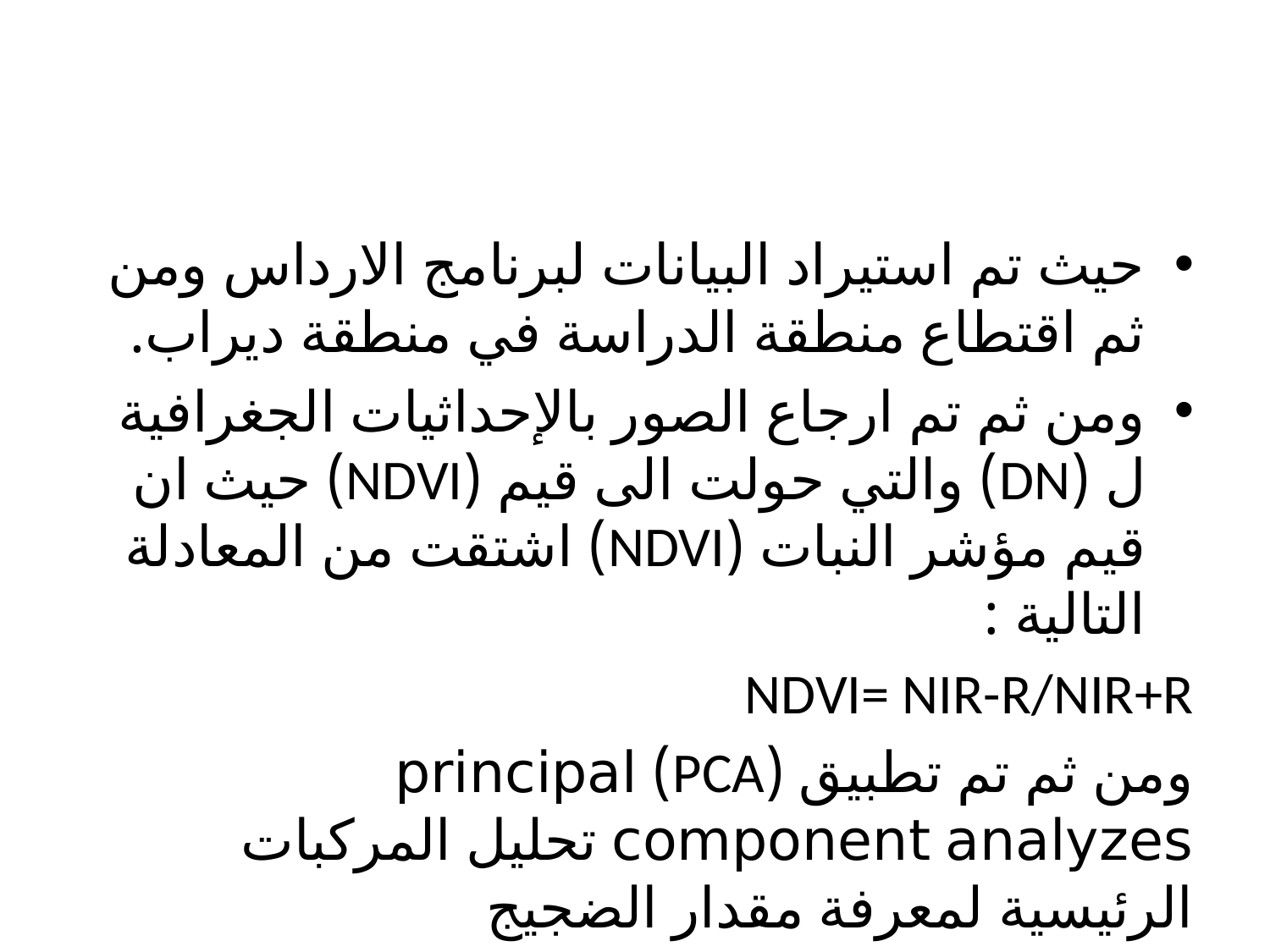

حيث تم استيراد البيانات لبرنامج الارداس ومن ثم اقتطاع منطقة الدراسة في منطقة ديراب.
ومن ثم تم ارجاع الصور بالإحداثيات الجغرافية ل (DN) والتي حولت الى قيم (NDVI) حيث ان قيم مؤشر النبات (NDVI) اشتقت من المعادلة التالية :
NDVI= NIR-R/NIR+R
ومن ثم تم تطبيق (PCA) principal component analyzes تحليل المركبات الرئيسية لمعرفة مقدار الضجيج